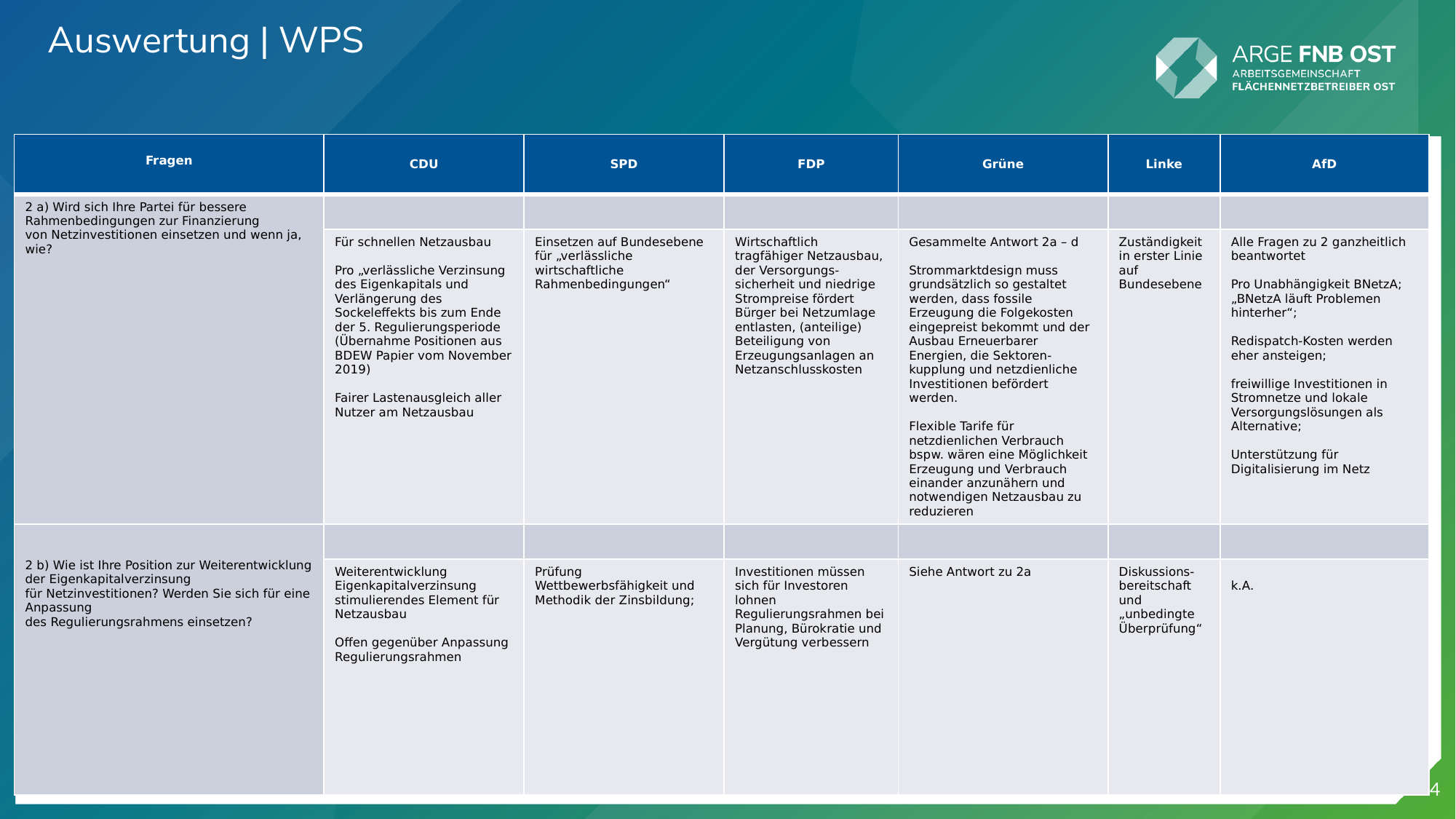

# Auswertung | WPS
| Fragen | CDU | SPD | FDP | Grüne | Linke | AfD |
| --- | --- | --- | --- | --- | --- | --- |
| 2 a) Wird sich Ihre Partei für bessere Rahmenbedingungen zur Finanzierung von Netzinvestitionen einsetzen und wenn ja, wie? |  |  |  |  |  |  |
|  | Für schnellen Netzausbau Pro „verlässliche Verzinsung des Eigenkapitals und Verlängerung des Sockeleffekts bis zum Ende der 5. Regulierungsperiode (Übernahme Positionen aus BDEW Papier vom November 2019) Fairer Lastenausgleich aller Nutzer am Netzausbau | Einsetzen auf Bundesebene für „verlässliche wirtschaftliche Rahmenbedingungen“ | Wirtschaftlich tragfähiger Netzausbau, der Versorgungs-sicherheit und niedrige Strompreise fördert Bürger bei Netzumlage entlasten, (anteilige) Beteiligung von Erzeugungsanlagen an Netzanschlusskosten | Gesammelte Antwort 2a – d Strommarktdesign muss grundsätzlich so gestaltet werden, dass fossile Erzeugung die Folgekosten eingepreist bekommt und der Ausbau Erneuerbarer Energien, die Sektoren-kupplung und netzdienliche Investitionen befördert werden. Flexible Tarife für netzdienlichen Verbrauch bspw. wären eine Möglichkeit Erzeugung und Verbrauch einander anzunähern und notwendigen Netzausbau zu reduzieren | Zuständigkeit in erster Linie auf Bundesebene | Alle Fragen zu 2 ganzheitlich beantwortet Pro Unabhängigkeit BNetzA; „BNetzA läuft Problemen hinterher“; Redispatch-Kosten werden eher ansteigen; freiwillige Investitionen in Stromnetze und lokale Versorgungslösungen als Alternative; Unterstützung für Digitalisierung im Netz |
| 2 b) Wie ist Ihre Position zur Weiterentwicklung der Eigenkapitalverzinsung für Netzinvestitionen? Werden Sie sich für eine Anpassung des Regulierungsrahmens einsetzen? |  |  |  |  |  |  |
|  | Weiterentwicklung Eigenkapitalverzinsung stimulierendes Element für Netzausbau Offen gegenüber Anpassung Regulierungsrahmen | Prüfung Wettbewerbsfähigkeit und Methodik der Zinsbildung; | Investitionen müssen sich für Investoren lohnen Regulierungsrahmen bei Planung, Bürokratie und Vergütung verbessern | Siehe Antwort zu 2a | Diskussions-bereitschaft und „unbedingte Überprüfung“ | k.A. |
4